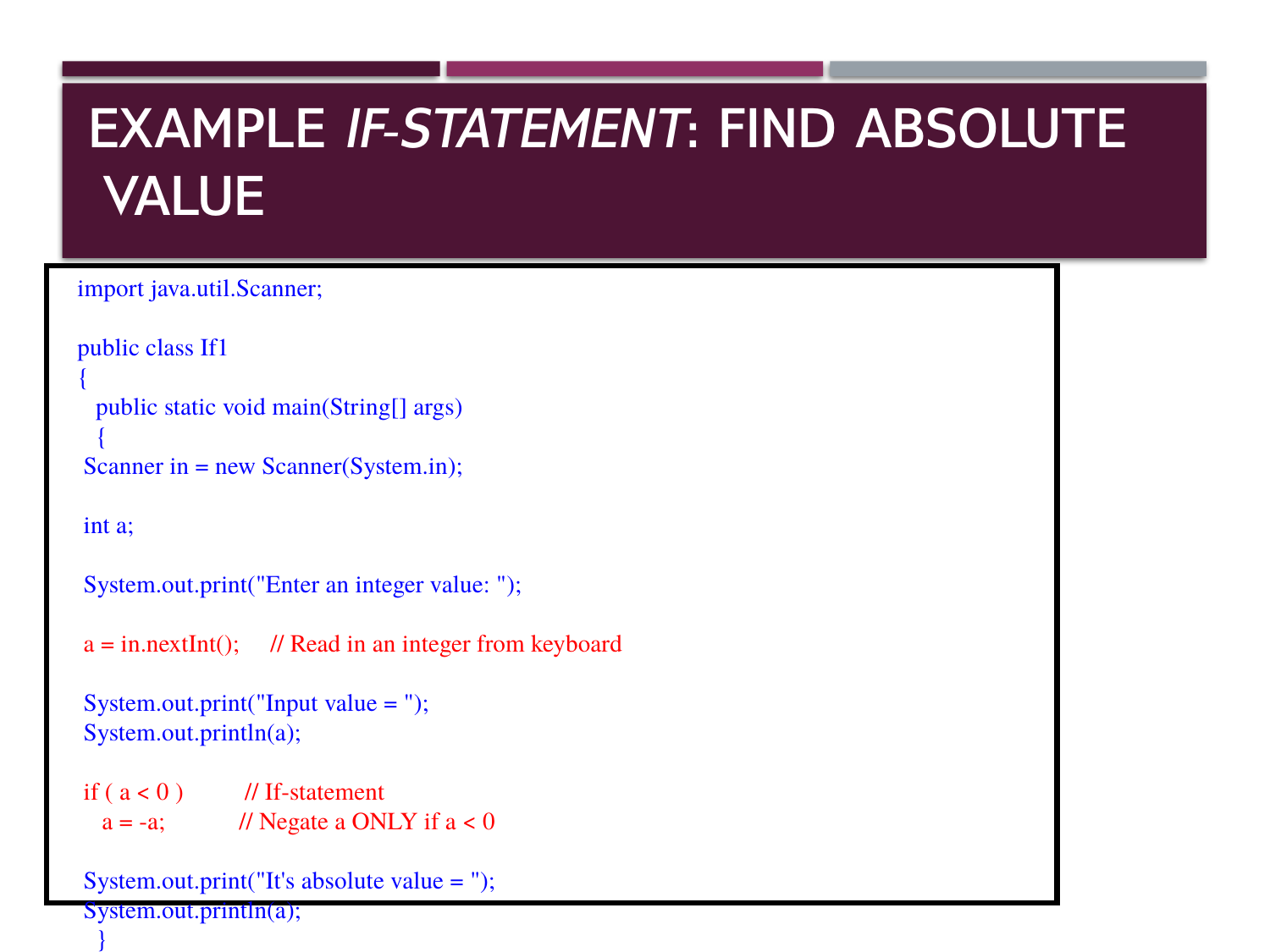

# Example if-statement: find absolute value
   import java.util.Scanner;

   public class If1
   {
      public static void main(String[] args)
      {
    Scanner in = new Scanner(System.in);

    int a;

    System.out.print("Enter an integer value: ");

    a = in.nextInt();     // Read in an integer from keyboard

    System.out.print("Input value = ");
    System.out.println(a);

    if ( a < 0 )          // If-statement
       a = -a;            // Negate a ONLY if a < 0

    System.out.print("It's absolute value = ");
    System.out.println(a);
      }
   }